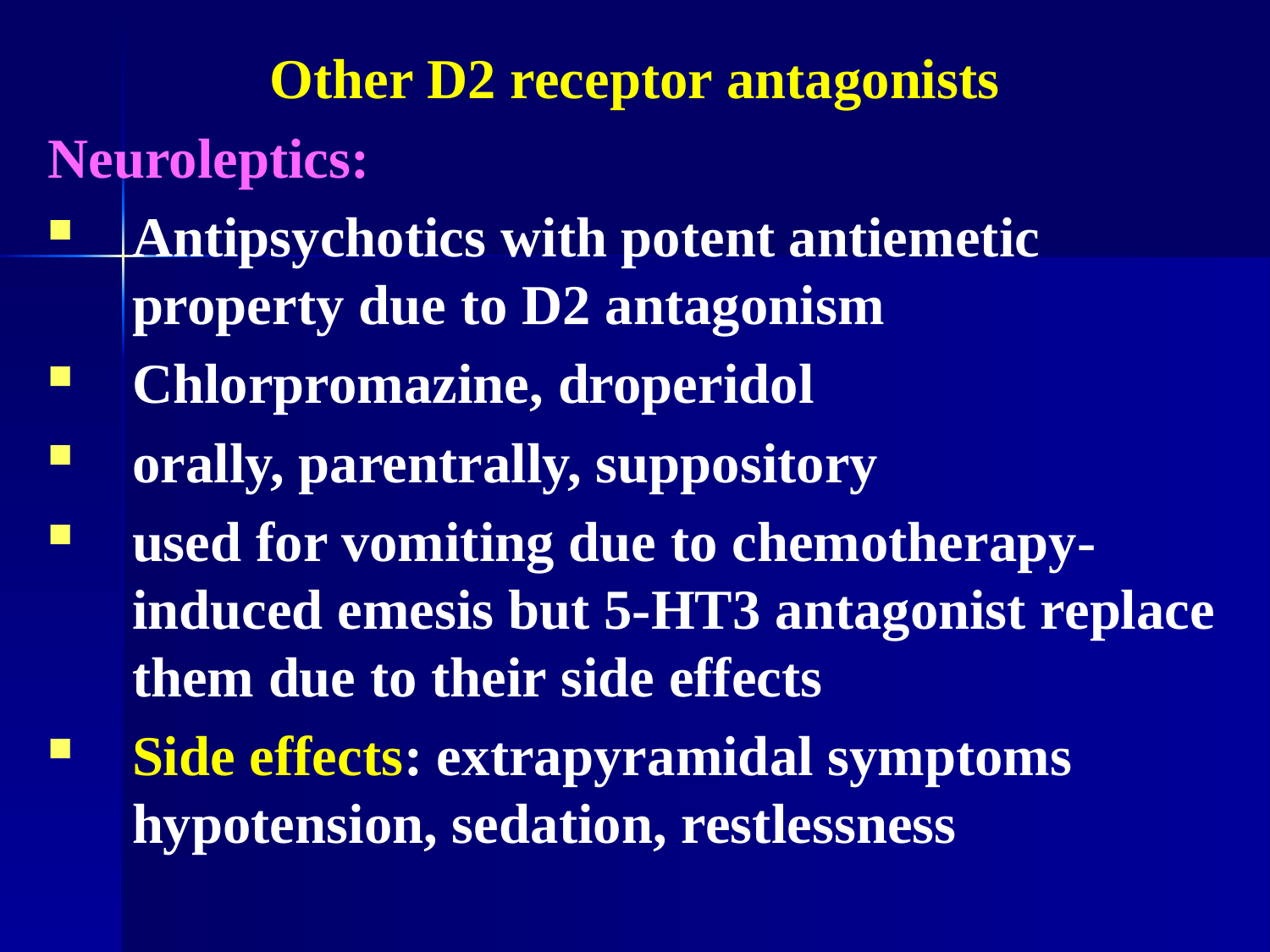

Other D2 receptor antagonists
Neuroleptics:
Antipsychotics with potent antiemetic property due to D2 antagonism
Chlorpromazine, droperidol
orally, parentrally, suppository
used for vomiting due to chemotherapy- induced emesis but 5-HT3 antagonist replace them due to their side effects
Side effects: extrapyramidal symptoms hypotension, sedation, restlessness